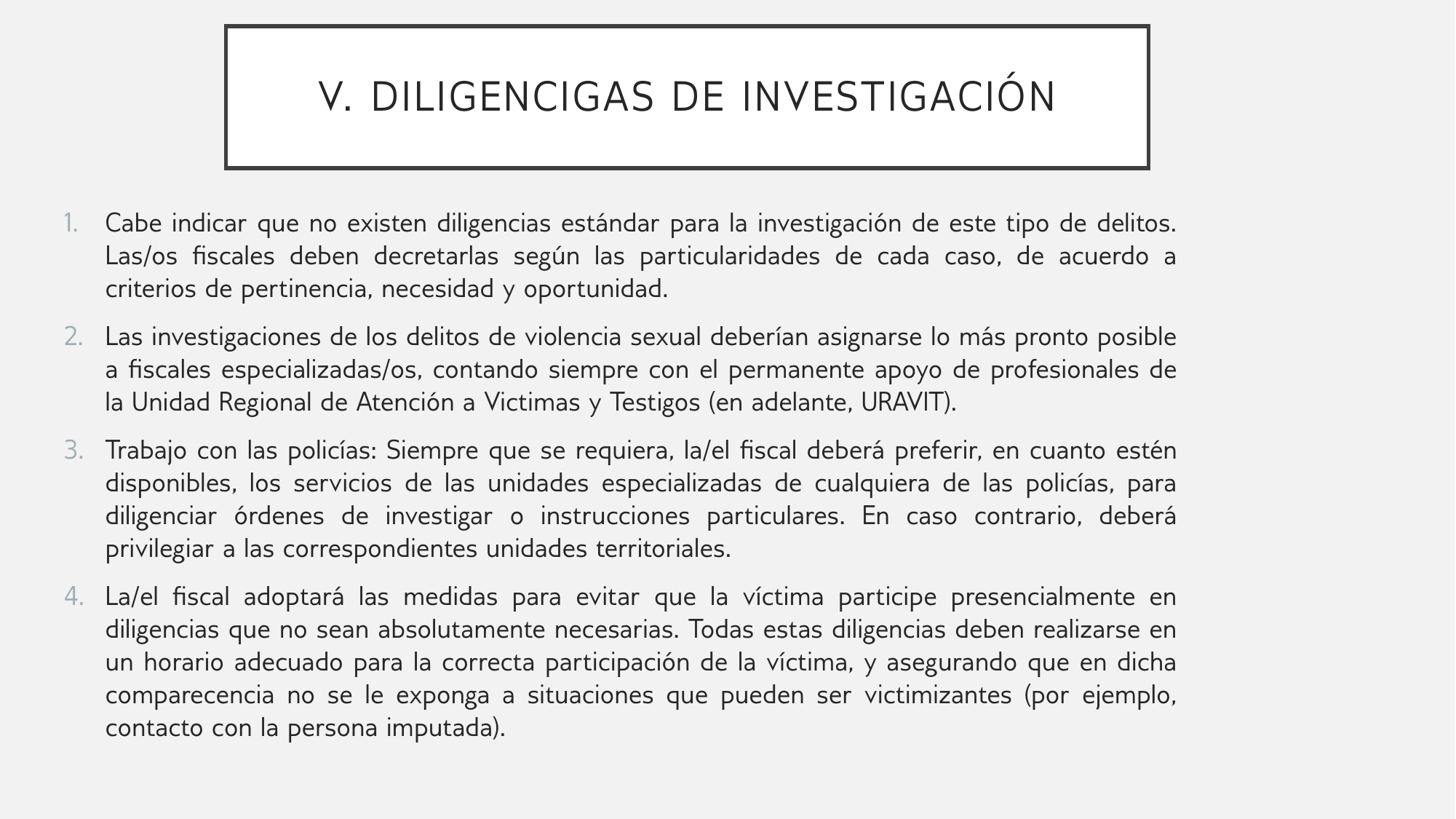

# v. DILIGENCIGAS DE INVESTIGACIÓN
Cabe indicar que no existen diligencias estándar para la investigación de este tipo de delitos. Las/os fiscales deben decretarlas según las particularidades de cada caso, de acuerdo a criterios de pertinencia, necesidad y oportunidad.
Las investigaciones de los delitos de violencia sexual deberían asignarse lo más pronto posible a fiscales especializadas/os, contando siempre con el permanente apoyo de profesionales de la Unidad Regional de Atención a Victimas y Testigos (en adelante, URAVIT).
Trabajo con las policías: Siempre que se requiera, la/el fiscal deberá preferir, en cuanto estén disponibles, los servicios de las unidades especializadas de cualquiera de las policías, para diligenciar órdenes de investigar o instrucciones particulares. En caso contrario, deberá privilegiar a las correspondientes unidades territoriales.
La/el fiscal adoptará las medidas para evitar que la víctima participe presencialmente en diligencias que no sean absolutamente necesarias. Todas estas diligencias deben realizarse en un horario adecuado para la correcta participación de la víctima, y asegurando que en dicha comparecencia no se le exponga a situaciones que pueden ser victimizantes (por ejemplo, contacto con la persona imputada).